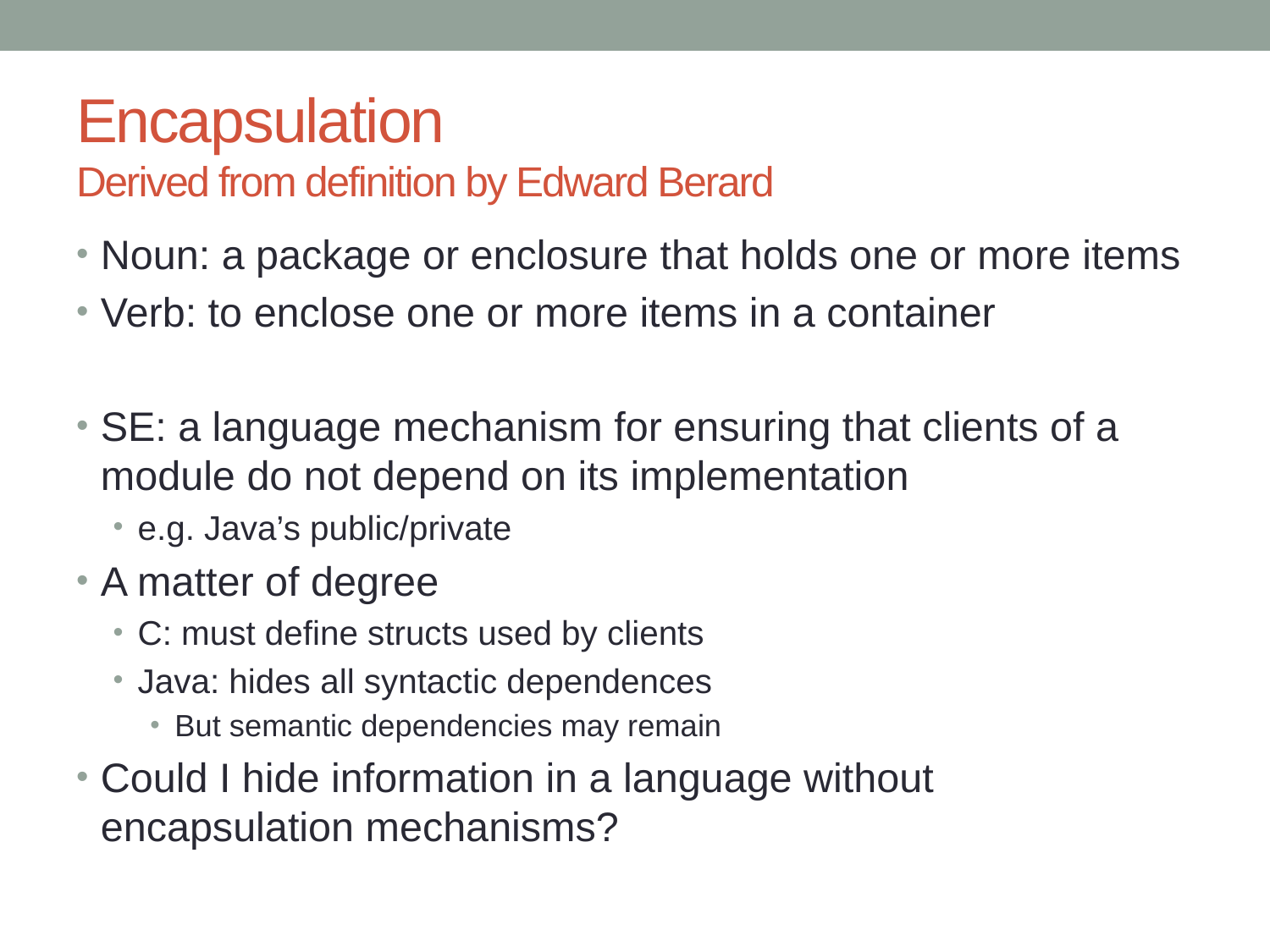

# Encapsulation Derived from definition by Edward Berard
Noun: a package or enclosure that holds one or more items
Verb: to enclose one or more items in a container

SE: a language mechanism for ensuring that clients of a module do not depend on its implementation
e.g. Java’s public/private
A matter of degree
C: must define structs used by clients
Java: hides all syntactic dependences
But semantic dependencies may remain
Could I hide information in a language without encapsulation mechanisms?